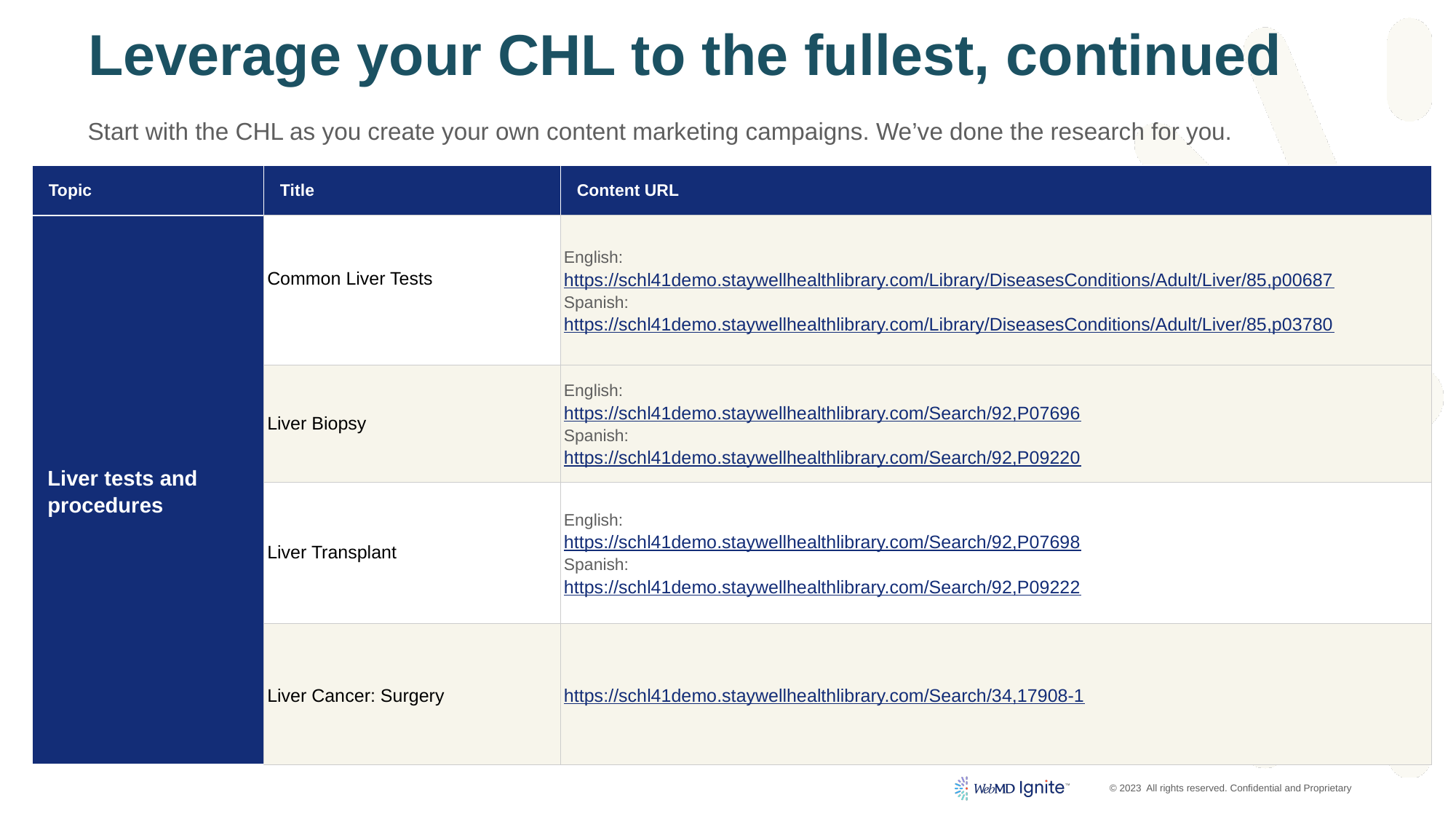

# Leverage your CHL to the fullest, continued
Start with the CHL as you create your own content marketing campaigns. We’ve done the research for you.
| Topic | Title | Content URL |
| --- | --- | --- |
| Liver tests and procedures | Common Liver Tests | English: https://schl41demo.staywellhealthlibrary.com/Library/DiseasesConditions/Adult/Liver/85,p00687 Spanish: https://schl41demo.staywellhealthlibrary.com/Library/DiseasesConditions/Adult/Liver/85,p03780 |
|  | Liver Biopsy | English: https://schl41demo.staywellhealthlibrary.com/Search/92,P07696 Spanish: https://schl41demo.staywellhealthlibrary.com/Search/92,P09220 |
|  | Liver Transplant | English: https://schl41demo.staywellhealthlibrary.com/Search/92,P07698 Spanish: https://schl41demo.staywellhealthlibrary.com/Search/92,P09222 |
|  | Liver Cancer: Surgery | https://schl41demo.staywellhealthlibrary.com/Search/34,17908-1 |